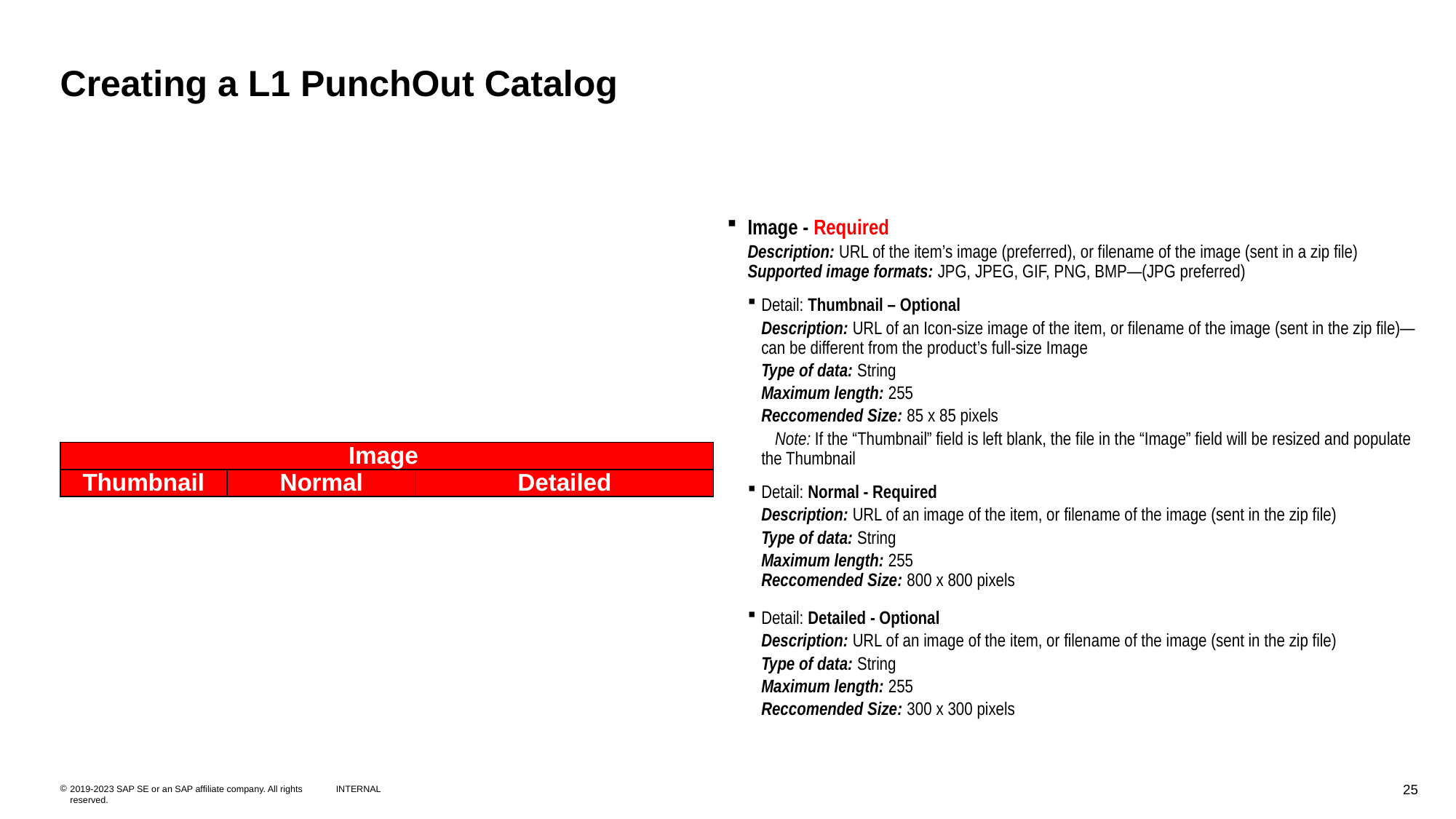

# Creating a L1 PunchOut Catalog

Image - Required
Description: URL of the item’s image (preferred), or filename of the image (sent in a zip file)
Supported image formats: JPG, JPEG, GIF, PNG, BMP—(JPG preferred)
Detail: Thumbnail – Optional
Description: URL of an Icon-size image of the item, or filename of the image (sent in the zip file)—can be different from the product’s full-size Image
Type of data: String
Maximum length: 255
Reccomended Size: 85 x 85 pixels
Note: If the “Thumbnail” field is left blank, the file in the “Image” field will be resized and populate the Thumbnail
Detail: Normal - Required
Description: URL of an image of the item, or filename of the image (sent in the zip file)
Type of data: String
Maximum length: 255
Reccomended Size: 800 x 800 pixels
Detail: Detailed - Optional
Description: URL of an image of the item, or filename of the image (sent in the zip file)
Type of data: String
Maximum length: 255
Reccomended Size: 300 x 300 pixels

| Image |  |  |
| --- | --- | --- |
| Thumbnail | Normal | Detailed |